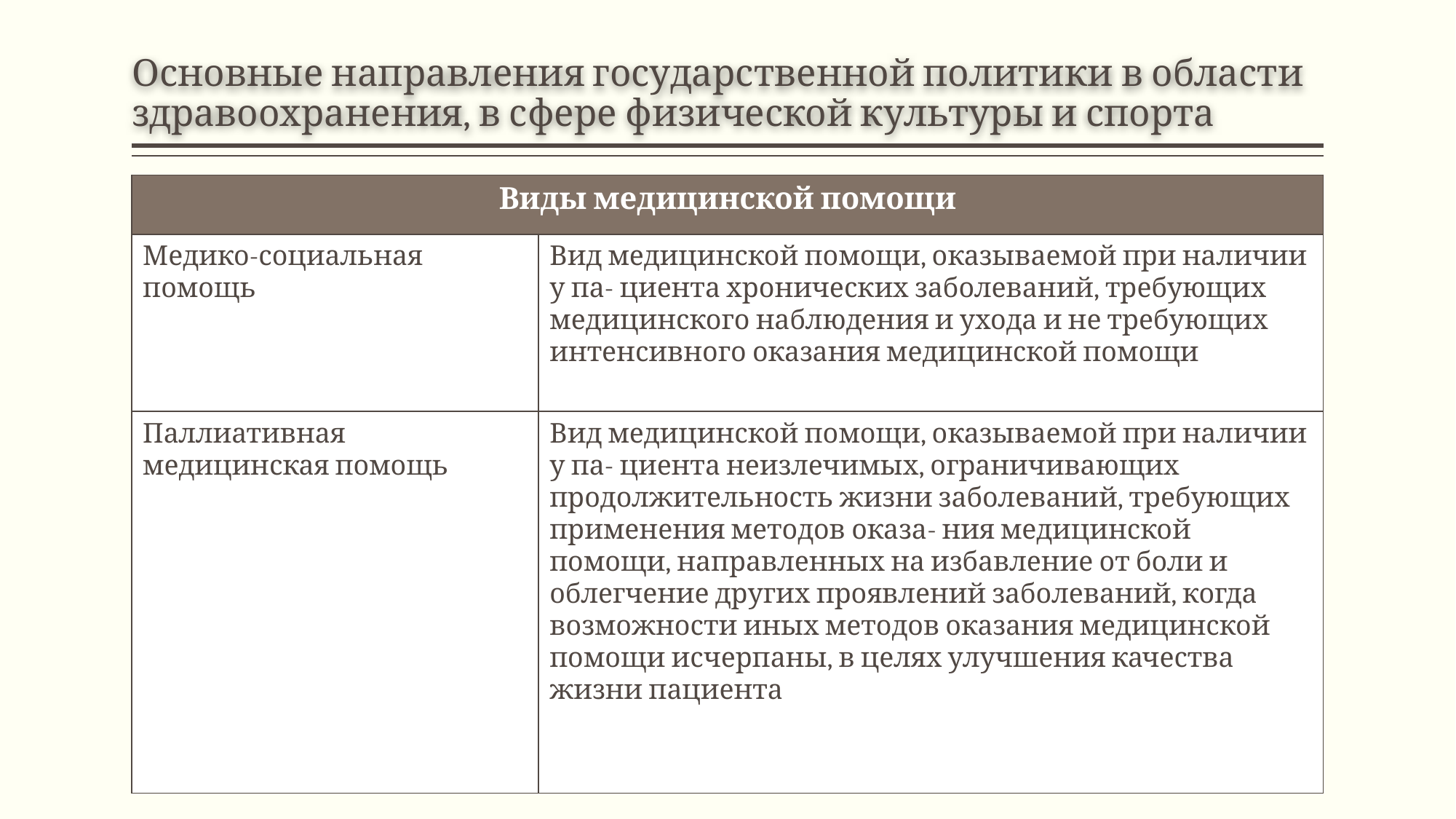

# Основные направления государственной политики в области здравоохранения, в сфере физической культуры и спорта
| Виды медицинской помощи |  |
| --- | --- |
| Медико-социальная помощь | Вид медицинской помощи, оказываемой при наличии у па- циента хронических заболеваний, требующих медицинского наблюдения и ухода и не требующих интенсивного оказания медицинской помощи |
| Паллиативная медицинская помощь | Вид медицинской помощи, оказываемой при наличии у па- циента неизлечимых, ограничивающих продолжительность жизни заболеваний, требующих применения методов оказа- ния медицинской помощи, направленных на избавление от боли и облегчение других проявлений заболеваний, когда возможности иных методов оказания медицинской помощи исчерпаны, в целях улучшения качества жизни пациента |